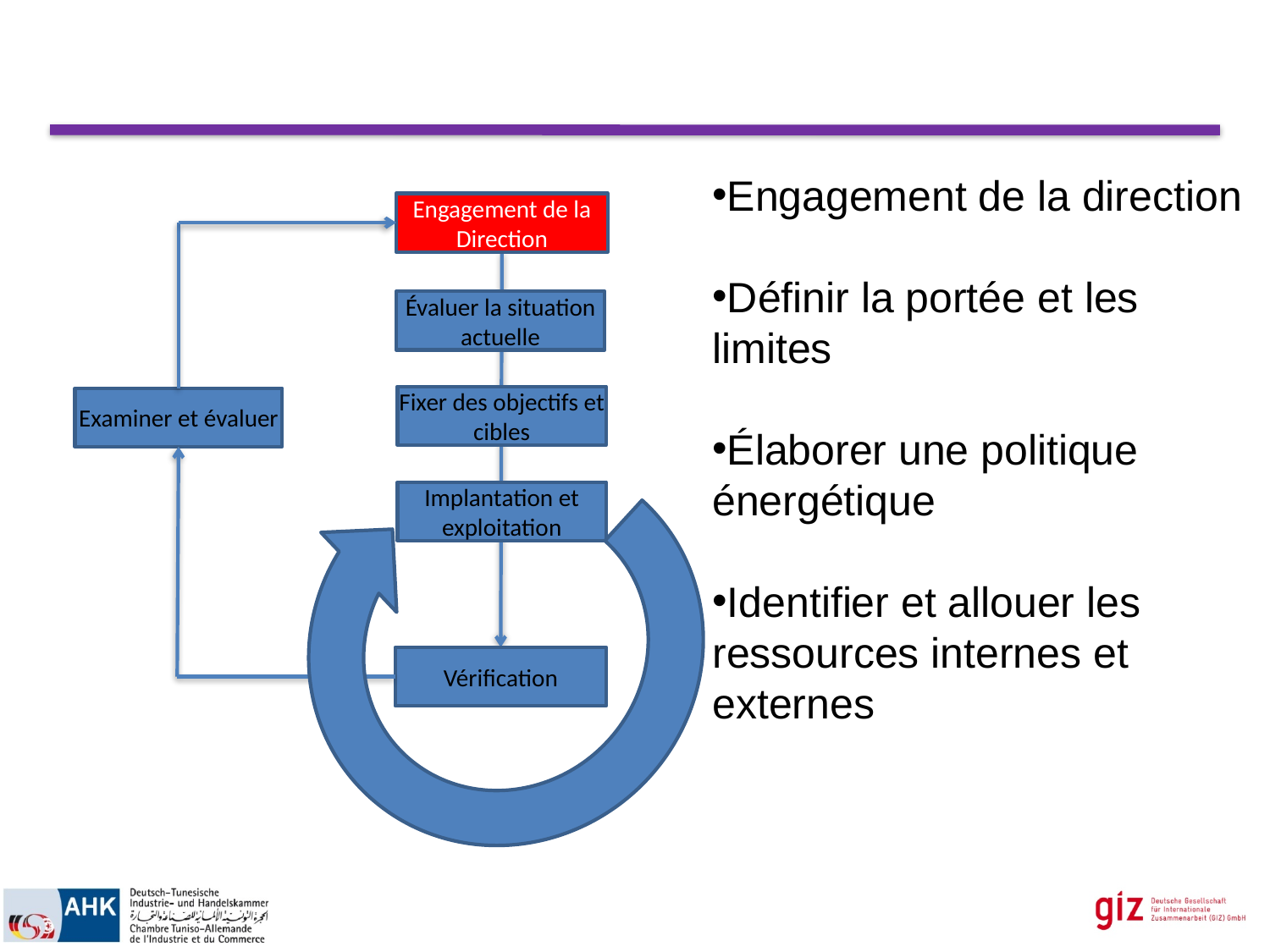

Engagement de la direction

Définir la portée et les limites

Élaborer une politique énergétique

Identifier et allouer les ressources internes et externes

Engagement de la Direction
Évaluer la situation actuelle
Fixer des objectifs et cibles
Examiner et évaluer
Implantation et exploitation
Vérification